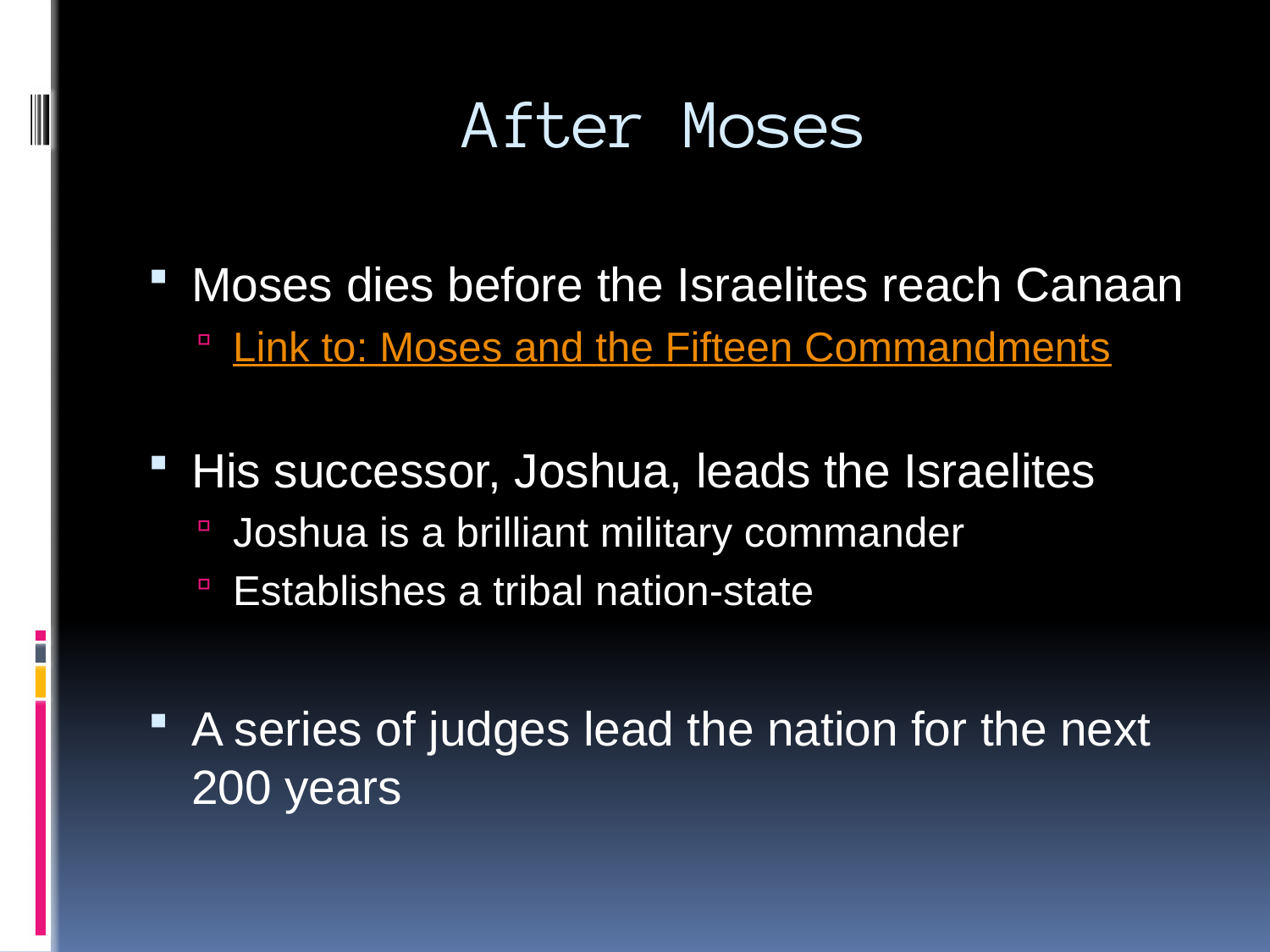

# After Moses
Moses dies before the Israelites reach Canaan
Link to: Moses and the Fifteen Commandments

His successor, Joshua, leads the Israelites
Joshua is a brilliant military commander
Establishes a tribal nation-state

A series of judges lead the nation for the next 200 years